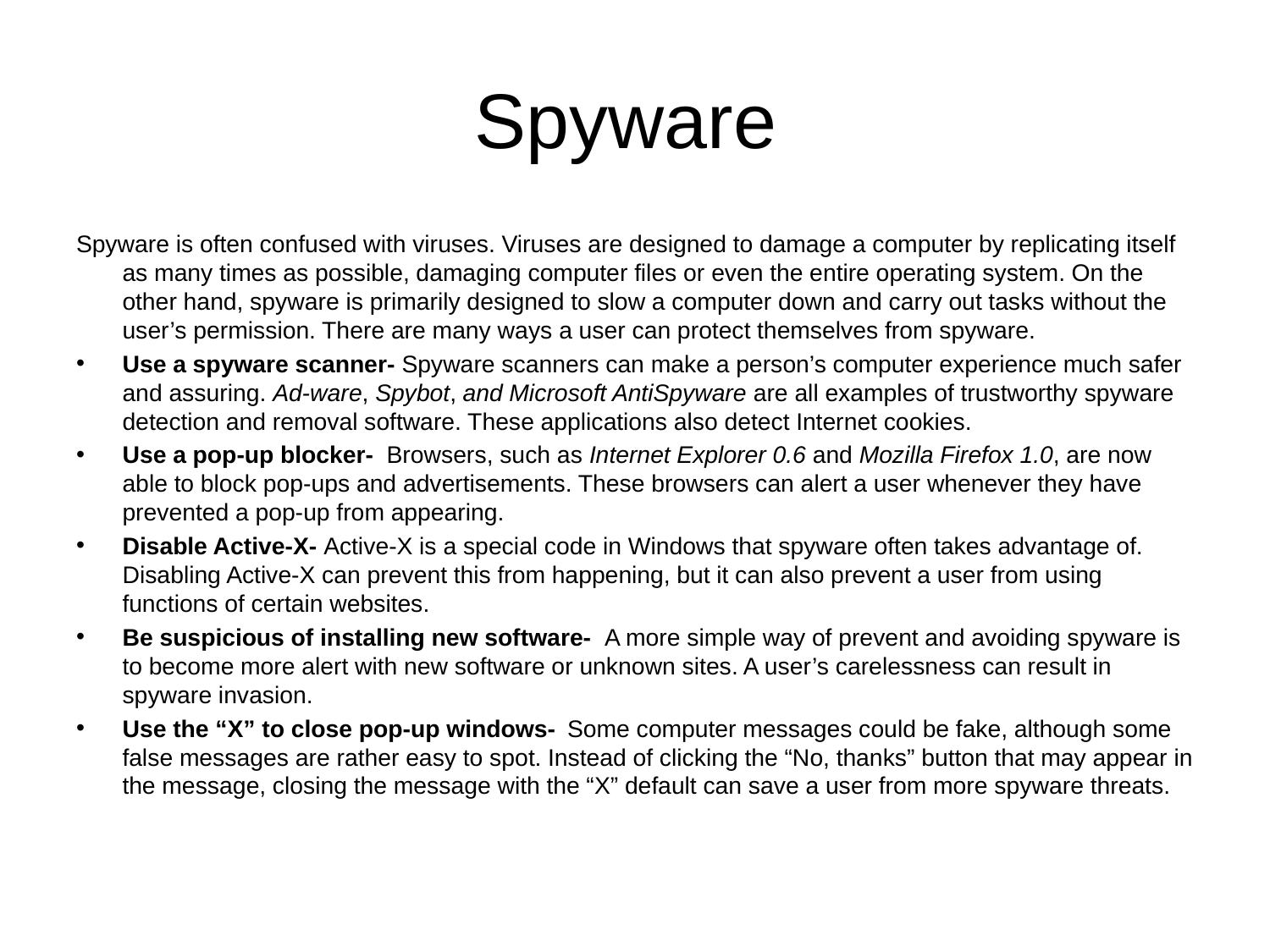

# Spyware
Spyware is often confused with viruses. Viruses are designed to damage a computer by replicating itself as many times as possible, damaging computer files or even the entire operating system. On the other hand, spyware is primarily designed to slow a computer down and carry out tasks without the user’s permission. There are many ways a user can protect themselves from spyware.
Use a spyware scanner- Spyware scanners can make a person’s computer experience much safer and assuring. Ad-ware, Spybot, and Microsoft AntiSpyware are all examples of trustworthy spyware detection and removal software. These applications also detect Internet cookies.
Use a pop-up blocker-  Browsers, such as Internet Explorer 0.6 and Mozilla Firefox 1.0, are now able to block pop-ups and advertisements. These browsers can alert a user whenever they have prevented a pop-up from appearing.
Disable Active-X- Active-X is a special code in Windows that spyware often takes advantage of. Disabling Active-X can prevent this from happening, but it can also prevent a user from using functions of certain websites.
Be suspicious of installing new software-  A more simple way of prevent and avoiding spyware is to become more alert with new software or unknown sites. A user’s carelessness can result in spyware invasion.
Use the “X” to close pop-up windows-  Some computer messages could be fake, although some false messages are rather easy to spot. Instead of clicking the “No, thanks” button that may appear in the message, closing the message with the “X” default can save a user from more spyware threats.